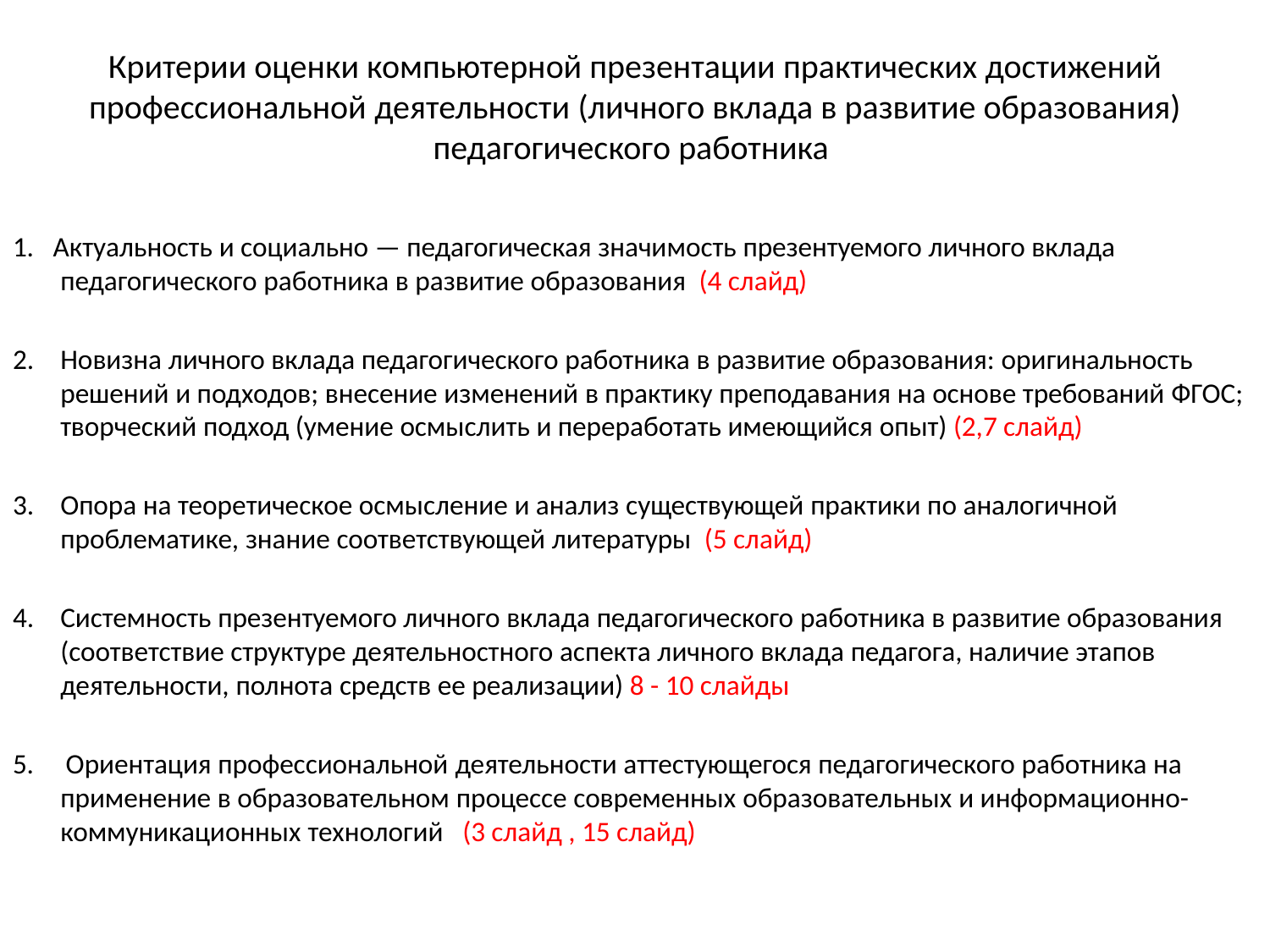

# Критерии оценки компьютерной презентации практических достижений профессиональной деятельности (личного вклада в развитие образования) педагогического работника
1.   Актуальность и социально — педагогическая значимость презентуемого личного вклада педагогического работника в развитие образования  (4 слайд)

Новизна личного вклада педагогического работника в развитие образования: оригинальность решений и подходов; внесение изменений в практику преподавания на основе требований ФГОС; творческий подход (умение осмыслить и переработать имеющийся опыт) (2,7 слайд)

Опора на теоретическое осмысление и анализ существующей практики по аналогичной проблематике, знание соответствующей литературы  (5 слайд)

Системность презентуемого личного вклада педагогического работника в развитие образования (соответствие структуре деятельностного аспекта личного вклада педагога, наличие этапов деятельности, полнота средств ее реализации) 8 - 10 слайды

5.     Ориентация профессиональной деятельности аттестующегося педагогического работника на применение в образовательном процессе современных образовательных и информационно-коммуникационных технологий   (3 слайд , 15 слайд)